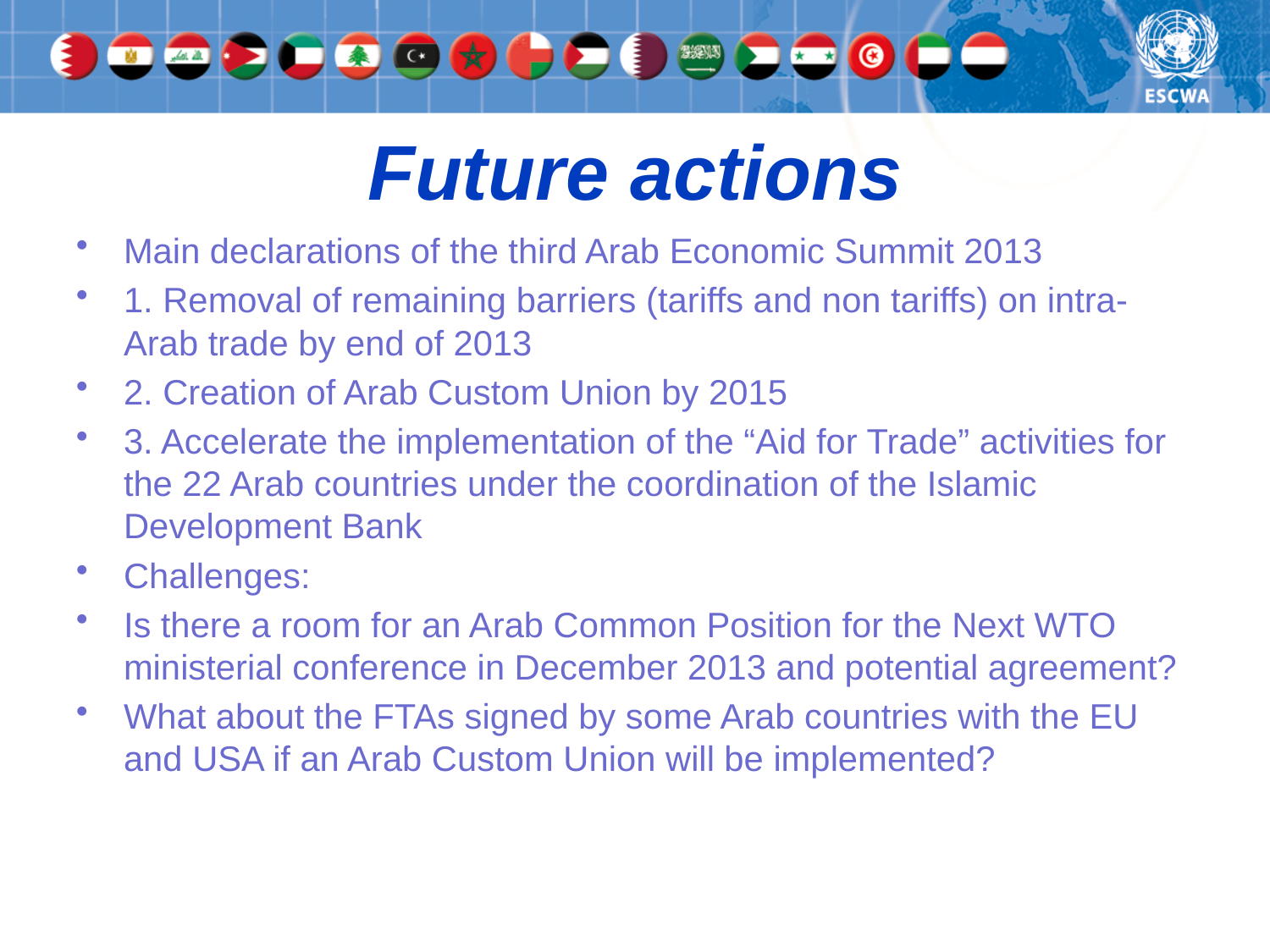

# Future actions
Main declarations of the third Arab Economic Summit 2013
1. Removal of remaining barriers (tariffs and non tariffs) on intra-Arab trade by end of 2013
2. Creation of Arab Custom Union by 2015
3. Accelerate the implementation of the “Aid for Trade” activities for the 22 Arab countries under the coordination of the Islamic Development Bank
Challenges:
Is there a room for an Arab Common Position for the Next WTO ministerial conference in December 2013 and potential agreement?
What about the FTAs signed by some Arab countries with the EU and USA if an Arab Custom Union will be implemented?